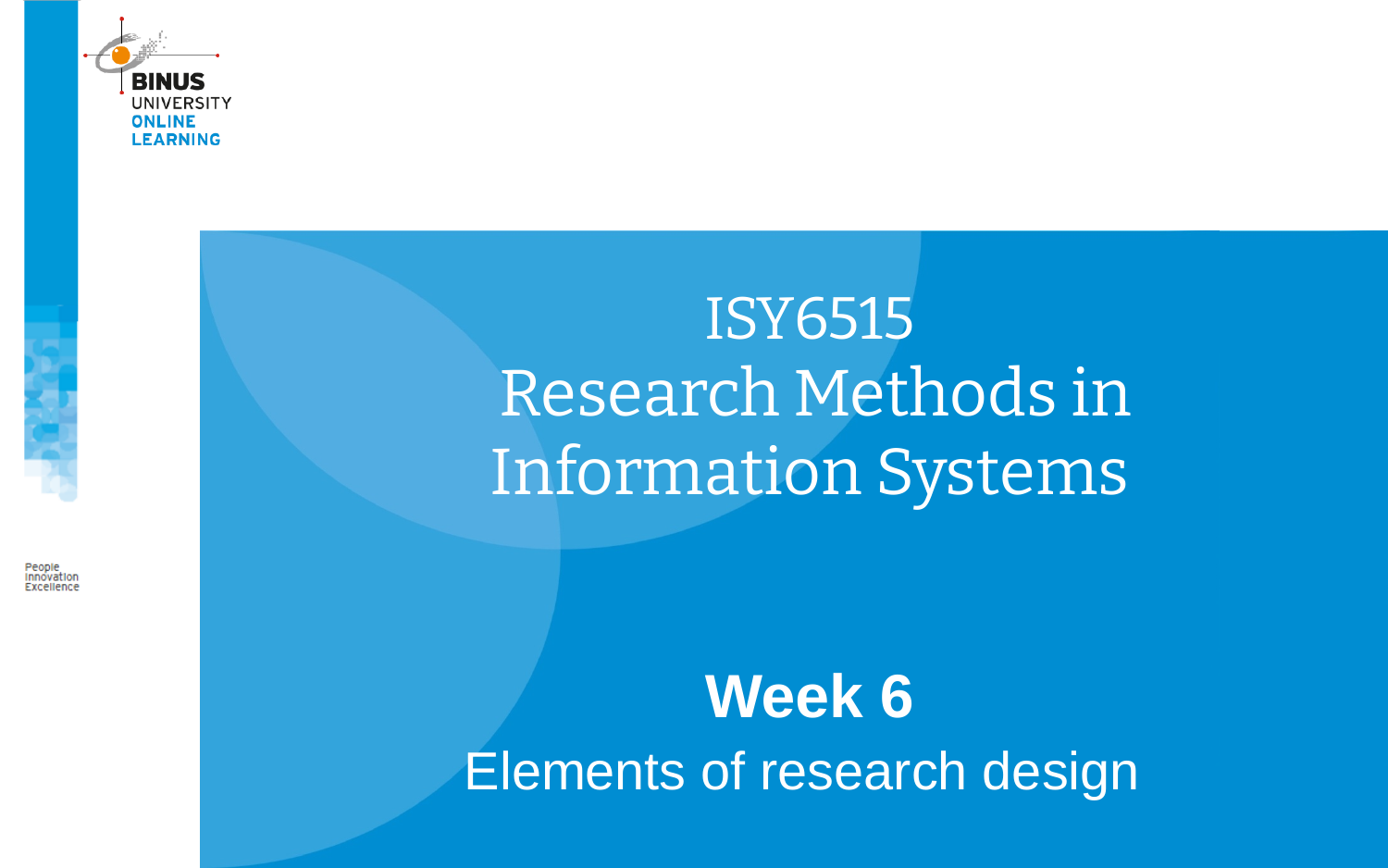

# ISY6515 Research Methods in Information Systems
Week 6
Elements of research design